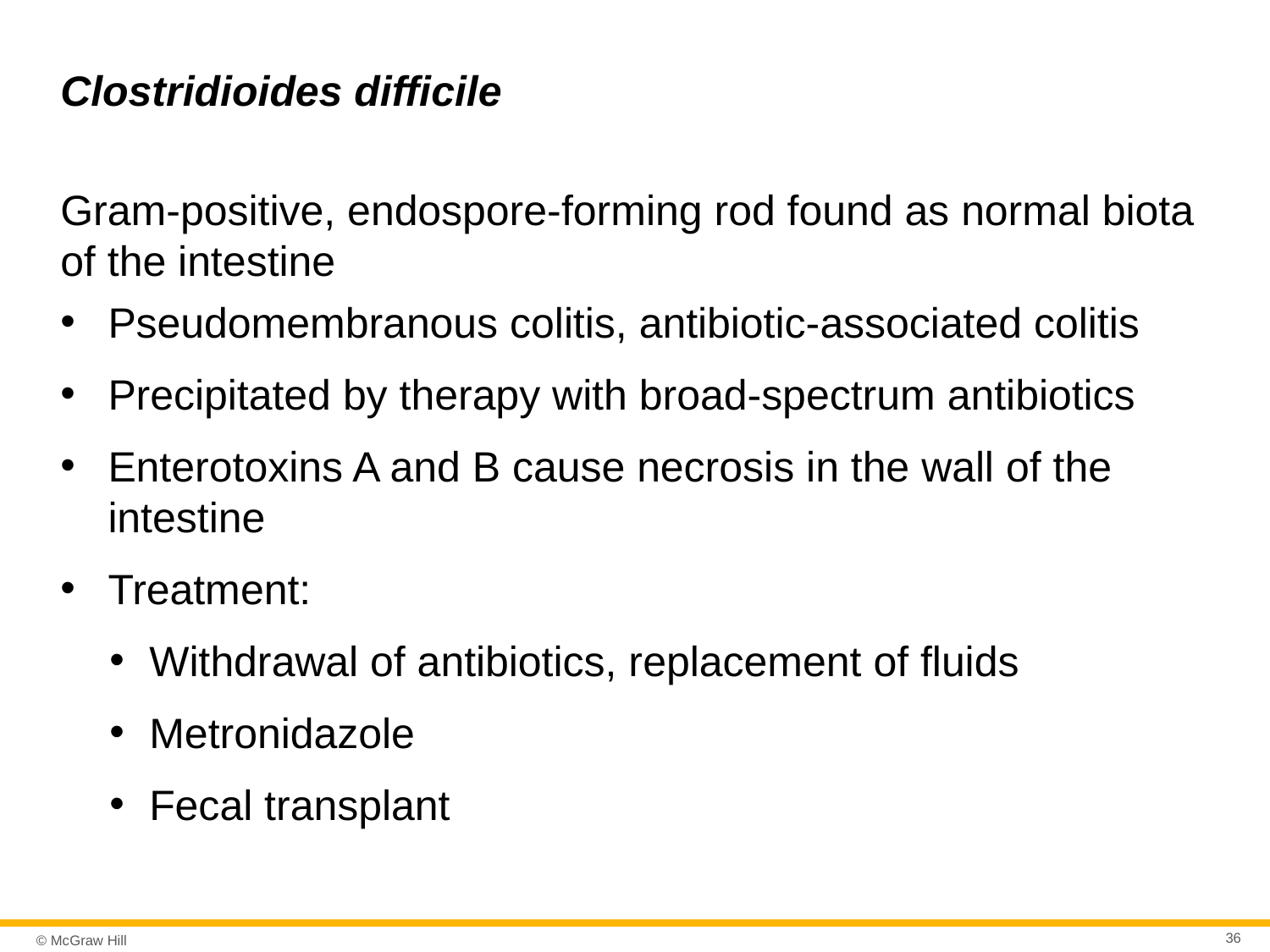

# Clostridioides difficile
Gram-positive, endospore-forming rod found as normal biota of the intestine
Pseudomembranous colitis, antibiotic-associated colitis
Precipitated by therapy with broad-spectrum antibiotics
Enterotoxins A and B cause necrosis in the wall of the intestine
Treatment:
Withdrawal of antibiotics, replacement of fluids
Metronidazole
Fecal transplant